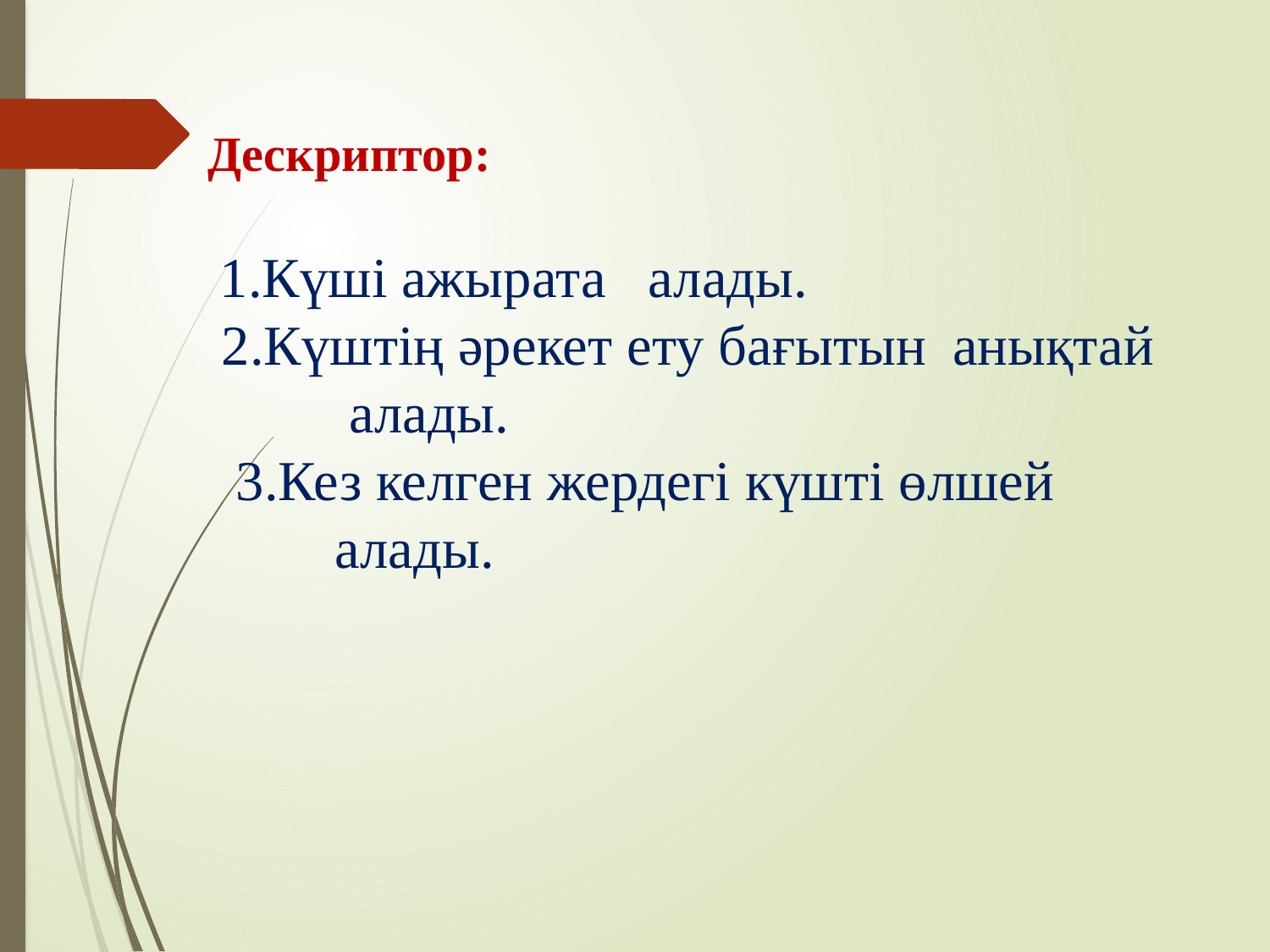

Дескриптор:

 1.Күші ажырата   алады.
 2.Күштің әрекет ету бағытын  анықтай
          алады.
  3.Кез келген жердегі күшті өлшей
         алады.